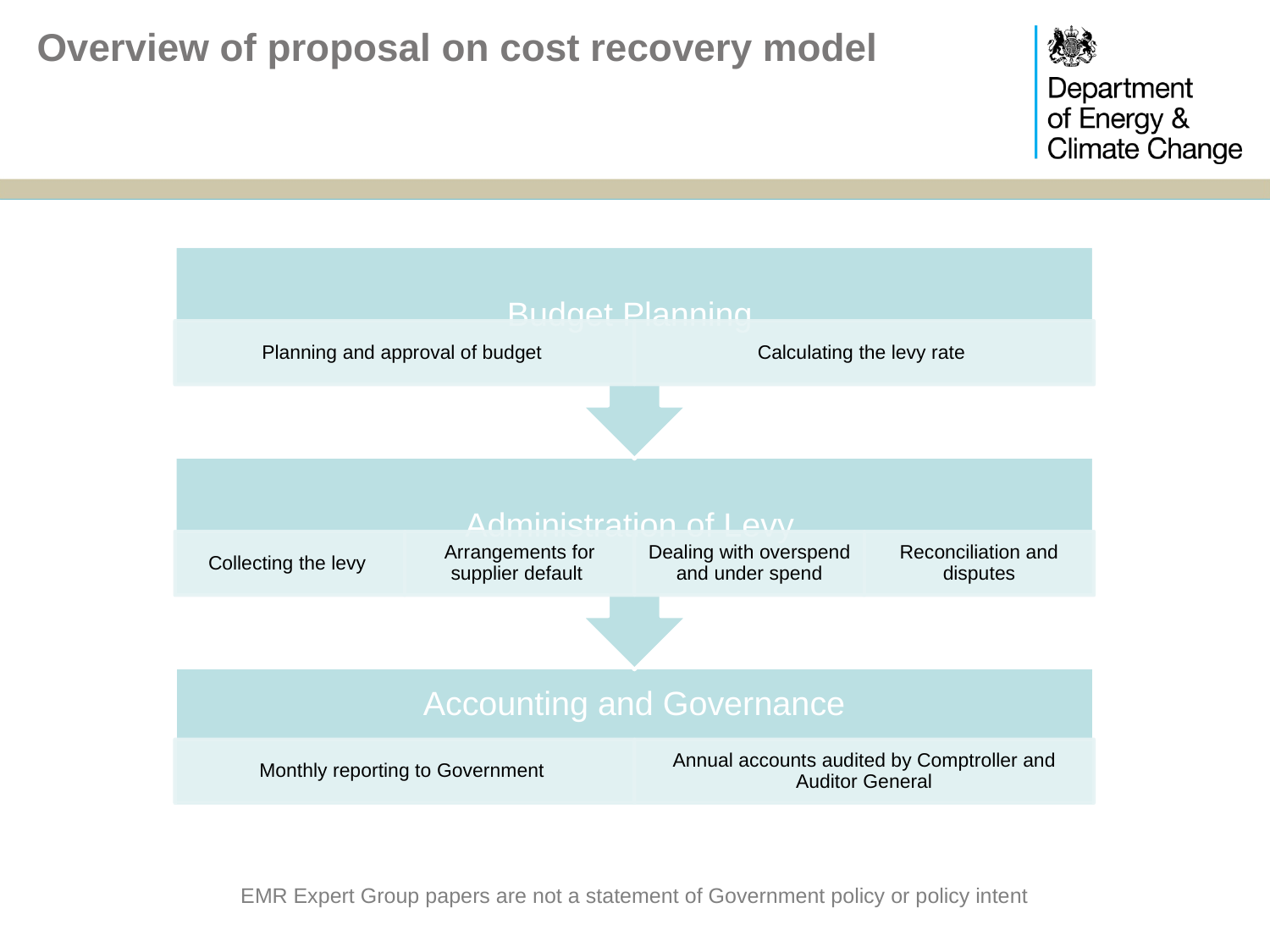

# Overview of proposal on cost recovery model
Accounting and Governance
Monthly reporting to Government
Annual accounts audited by Comptroller and Auditor General
Administration of Levy
Collecting the levy
Arrangements for supplier default
Dealing with overspend and under spend
Reconciliation and disputes
Budget Planning
Planning and approval of budget
Calculating the levy rate
EMR Expert Group papers are not a statement of Government policy or policy intent